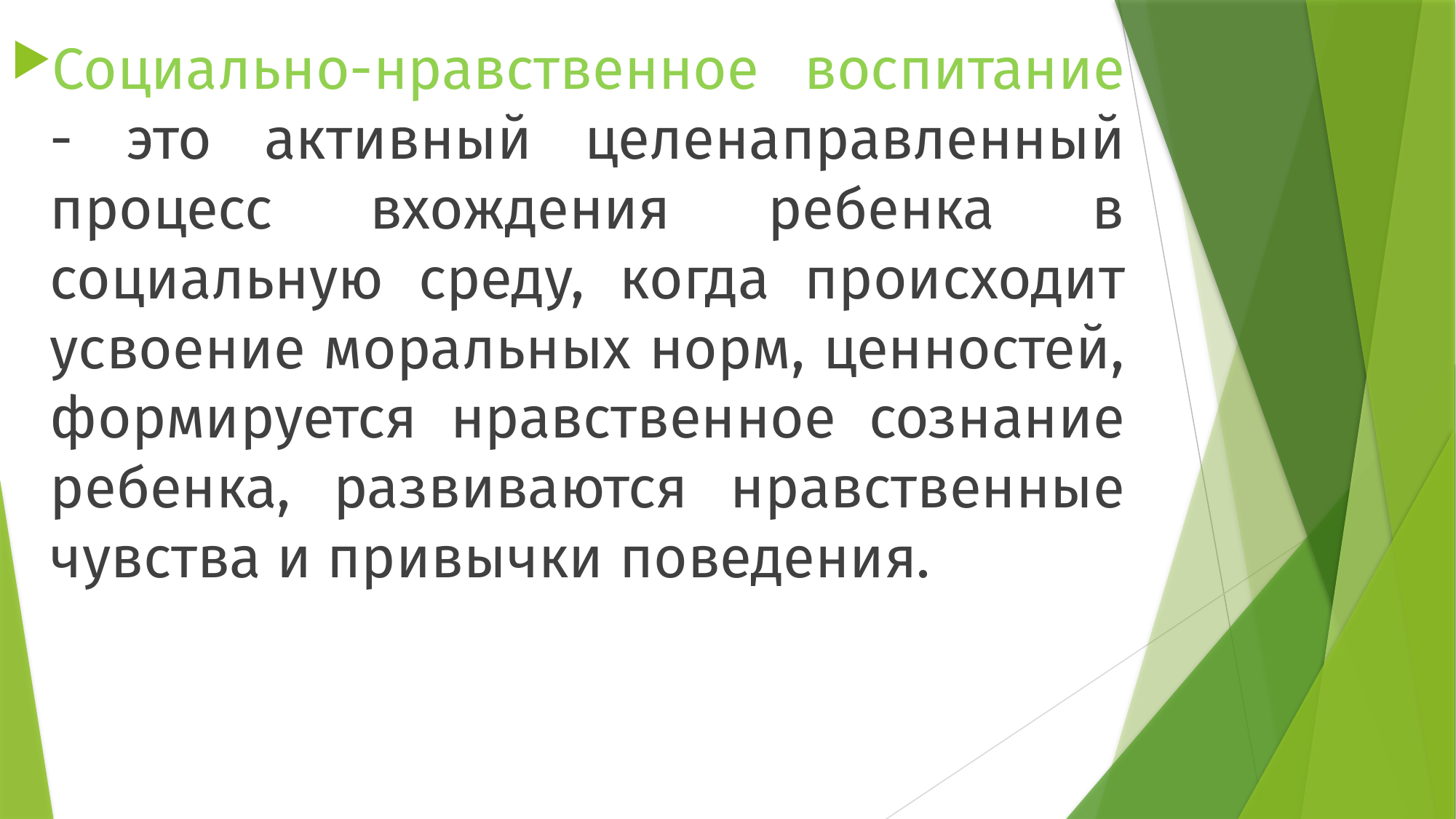

Социально-нравственное воспитание - это активный целенаправленный процесс вхождения ребенка в социальную среду, когда происходит усвоение моральных норм, ценностей, формируется нравственное сознание ребенка, развиваются нравственные чувства и привычки поведения.